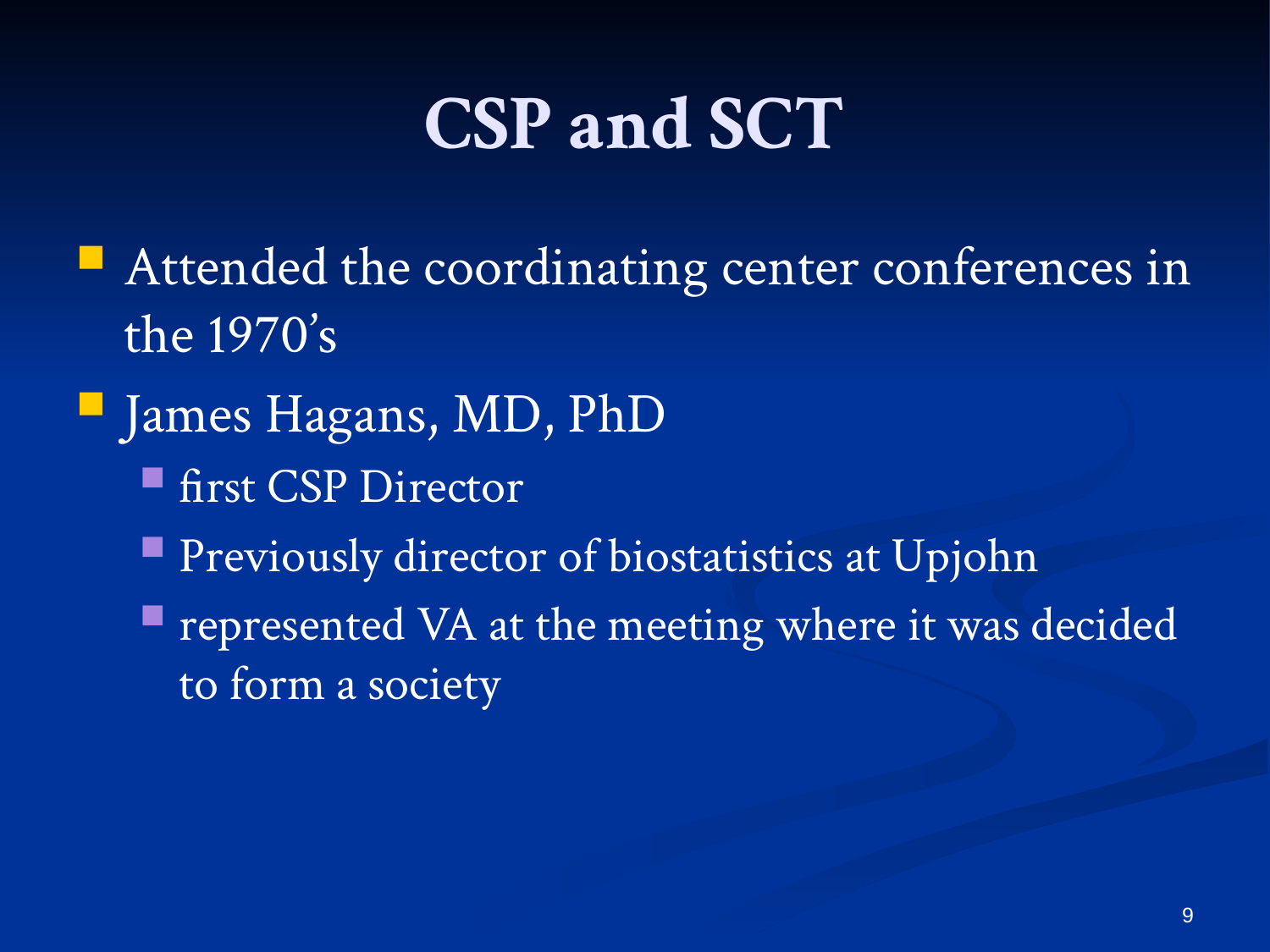

# CSP and SCT
Attended the coordinating center conferences in the 1970’s
James Hagans, MD, PhD
first CSP Director
Previously director of biostatistics at Upjohn
represented VA at the meeting where it was decided to form a society

9